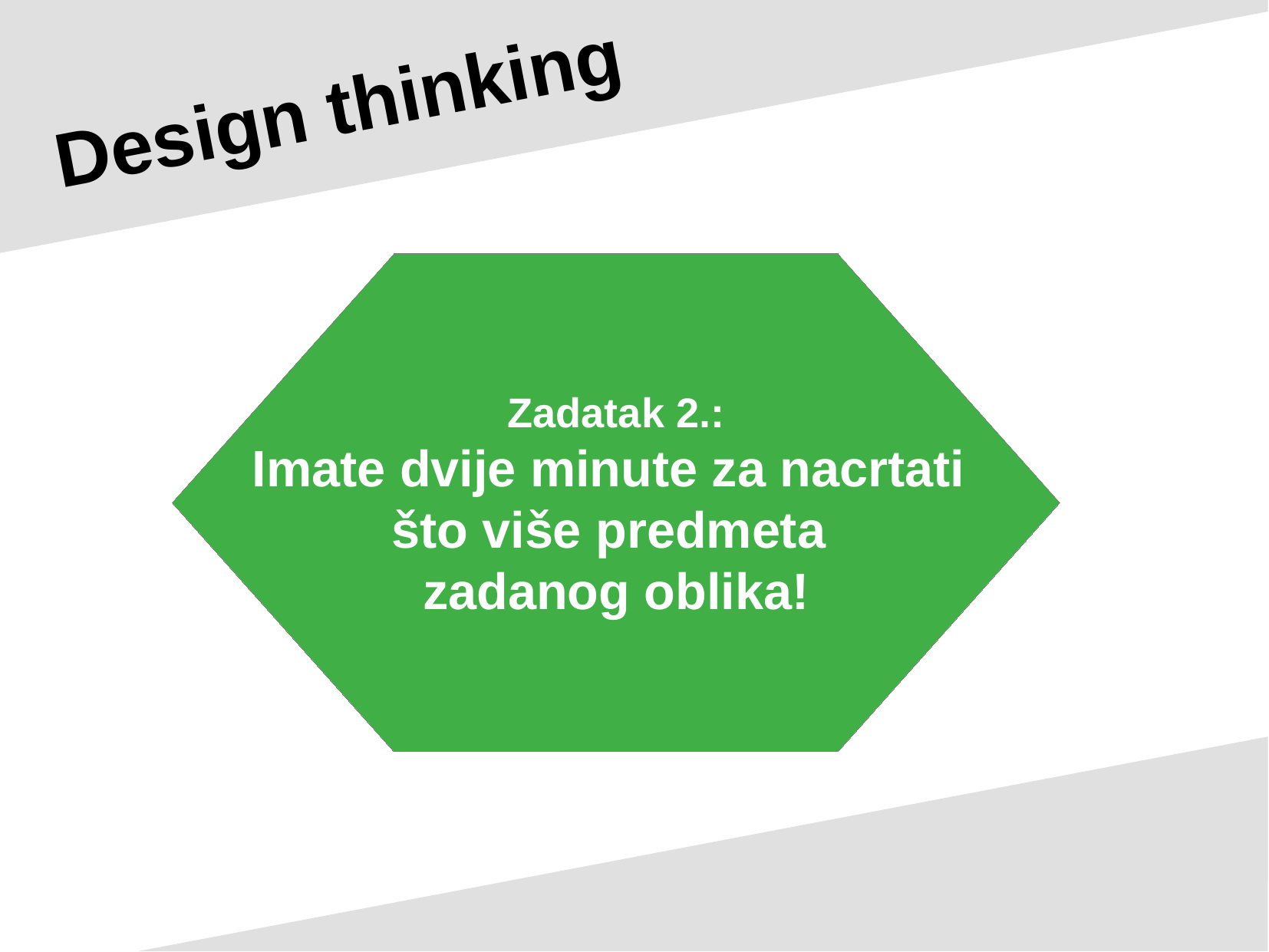

Design thinking

Zadatak 2.:
Imate dvije minute za nacrtati
što više predmeta
zadanog oblika!